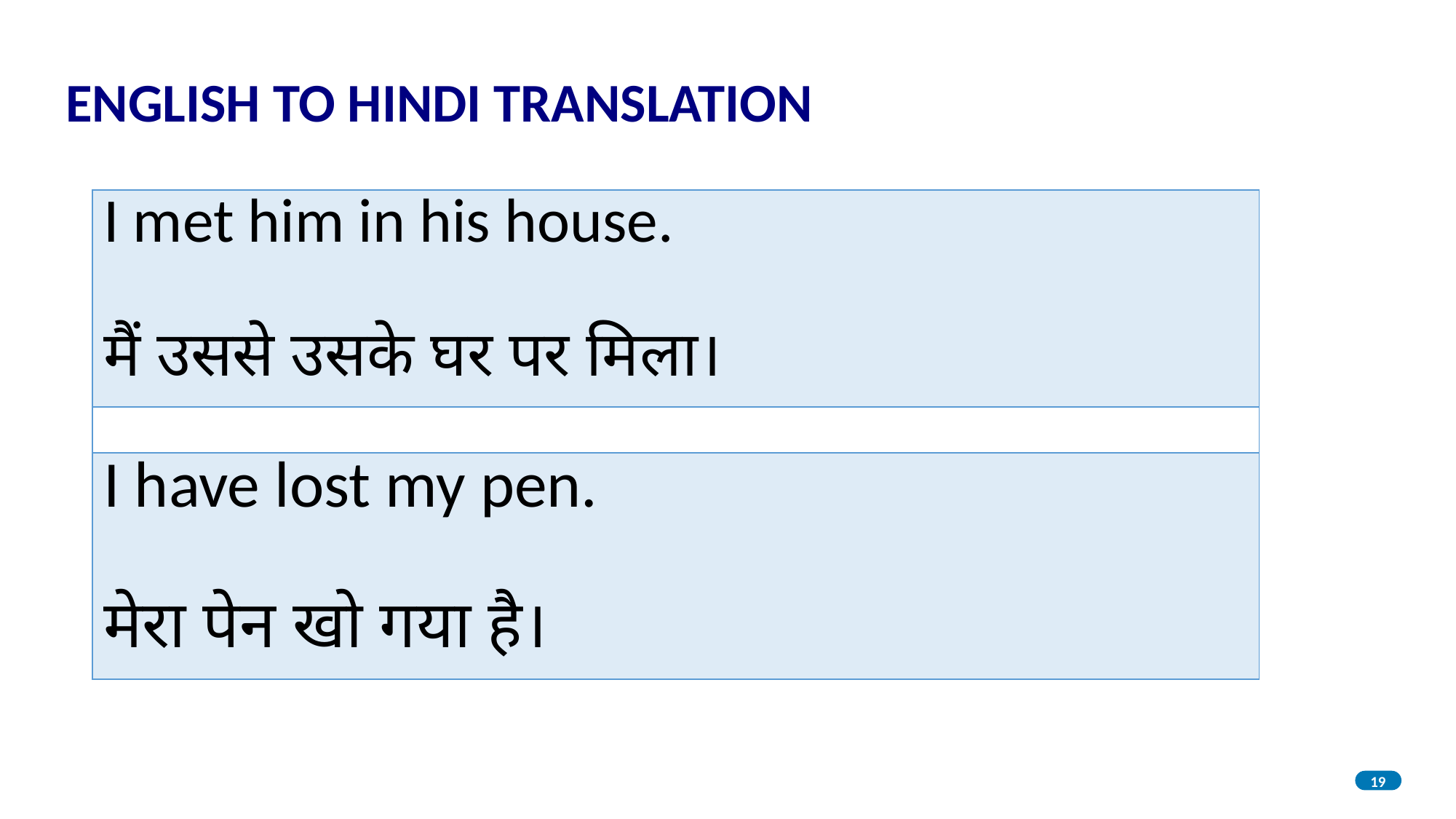

ENGLISH TO HINDI TRANSLATION
| I met him in his house. मैं उससे उसके घर पर मिला। |
| --- |
|  |
| I have lost my pen. मेरा पेन खो गया है। |
19